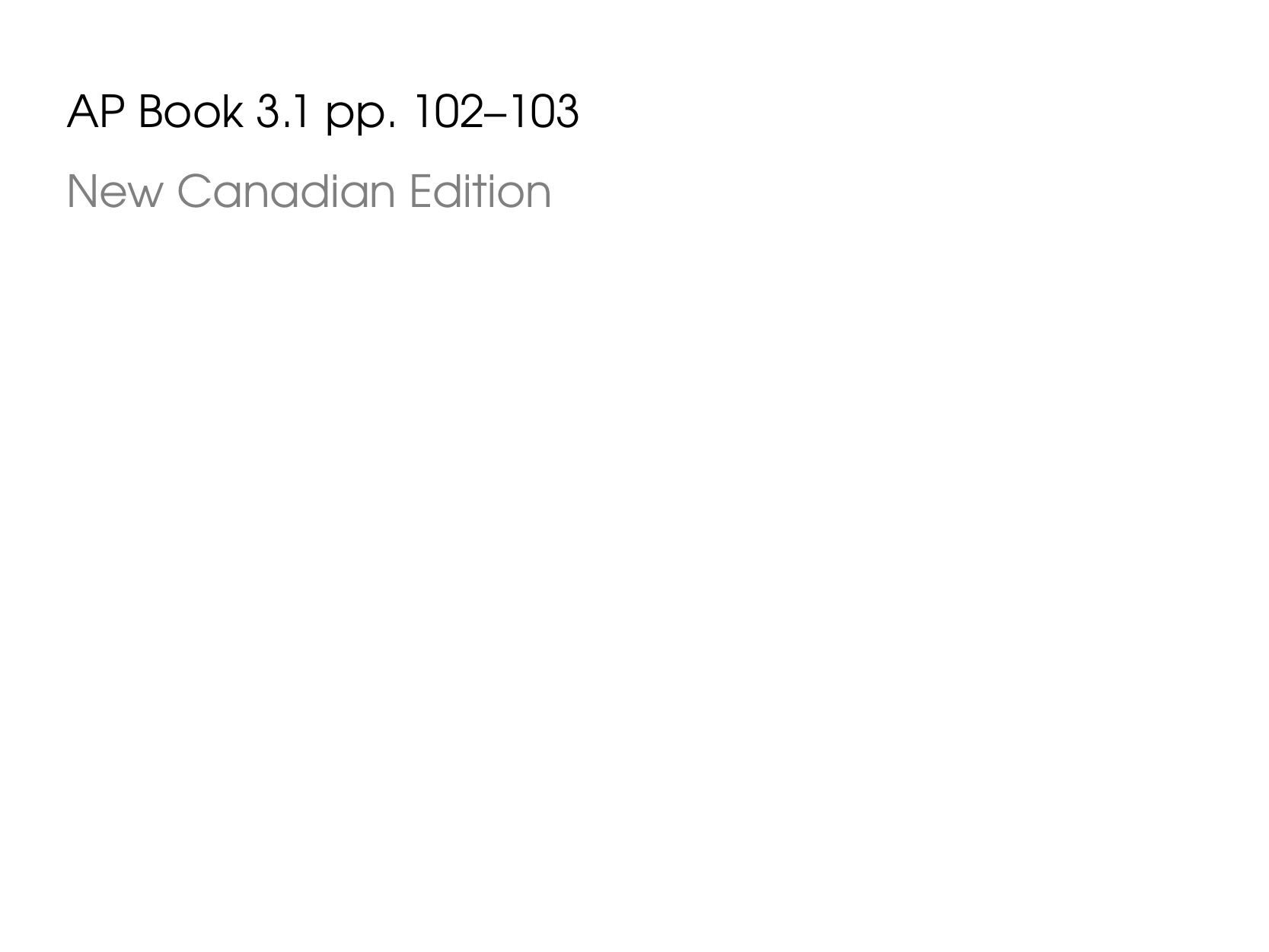

AP Book 3.1 pp. 102–103
New Canadian Edition